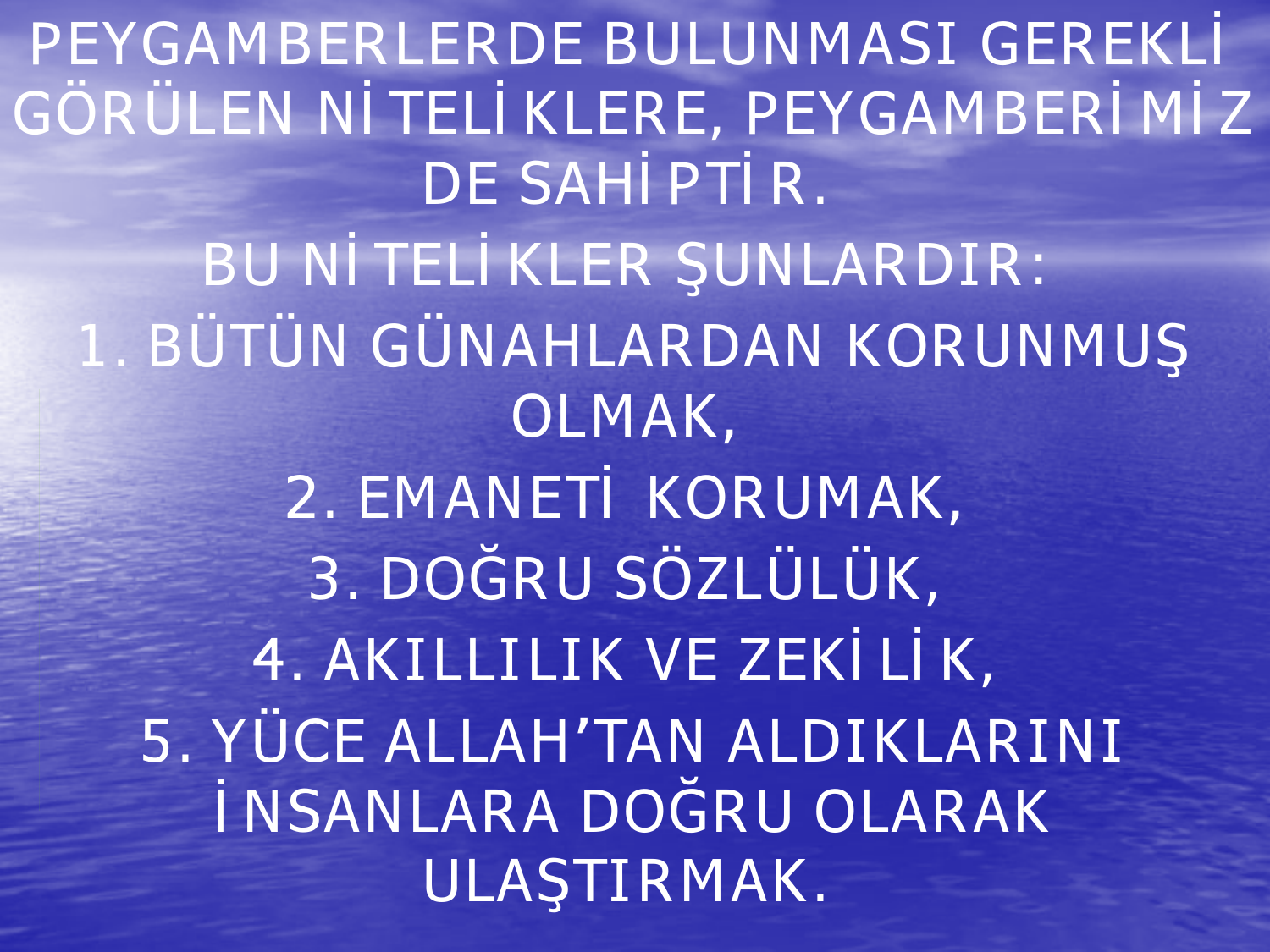

PEYGAMBERLERDE BULUNMASI GEREKLİ GÖRÜLEN NİTELİKLERE, PEYGAMBERİMİZ DE SAHİPTİR.
BU NİTELİKLER ŞUNLARDIR:
1. BÜTÜN GÜNAHLARDAN KORUNMUŞ OLMAK,
2. EMANETİ KORUMAK,
3. DOĞRU SÖZLÜLÜK,
4. AKILLILIK VE ZEKİLİK,
5. YÜCE ALLAH’TAN ALDIKLARINI İNSANLARA DOĞRU OLARAK ULAŞTIRMAK.
#